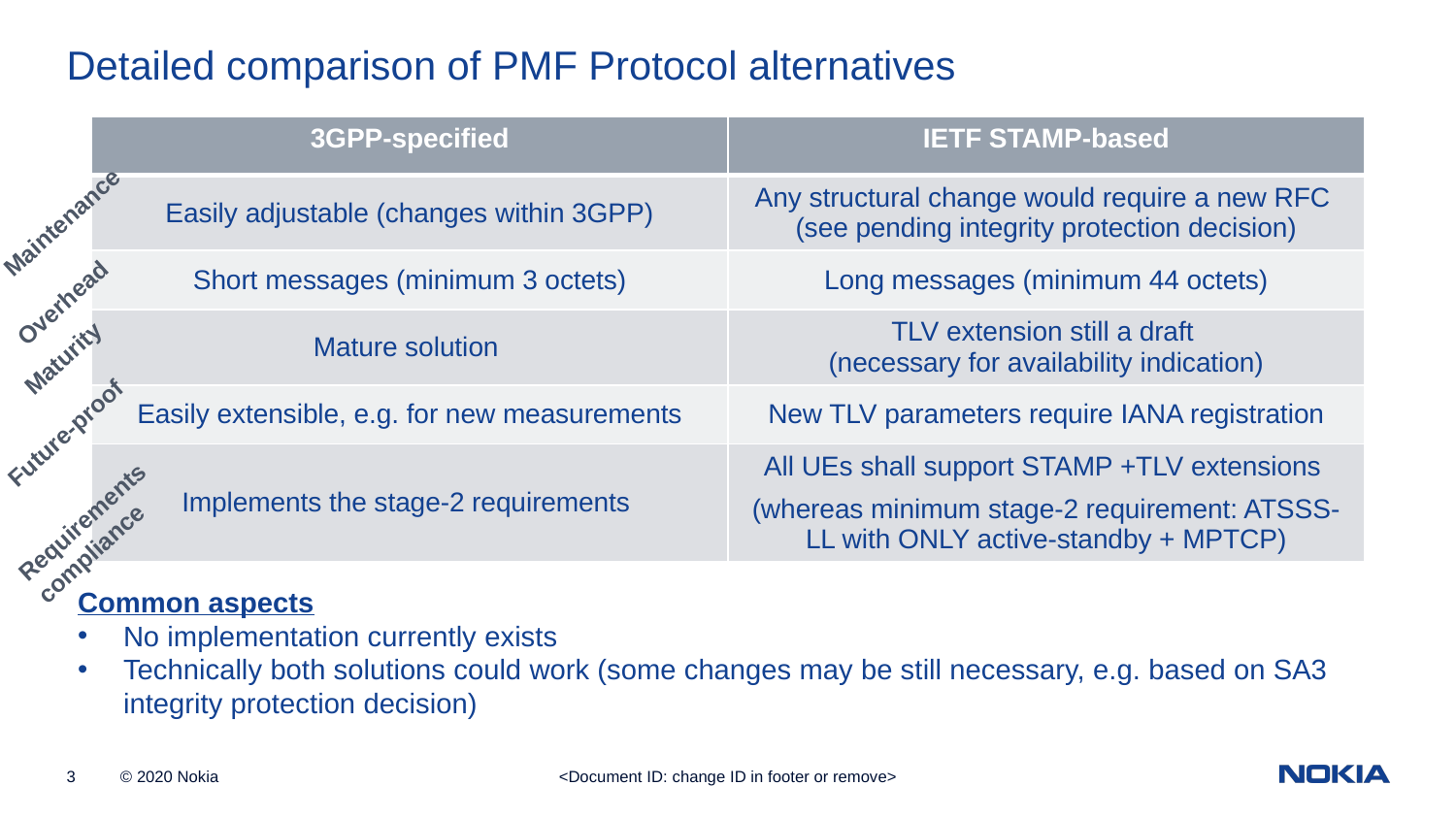

Detailed comparison of PMF Protocol alternatives

| 3GPP-specified | IETF STAMP-based |
| --- | --- |
| Easily adjustable (changes within 3GPP) | Any structural change would require a new RFC (see pending integrity protection decision) |
| Short messages (minimum 3 octets) | Long messages (minimum 44 octets) |
| Mature solution | TLV extension still a draft (necessary for availability indication) |
| Easily extensible, e.g. for new measurements | New TLV parameters require IANA registration |
| Implements the stage-2 requirements | All UEs shall support STAMP +TLV extensions (whereas minimum stage-2 requirement: ATSSS-LL with ONLY active-standby + MPTCP) |

Maintenance
Overhead
Maturity
Future-proof
Requirements compliance
Common aspects
No implementation currently exists
Technically both solutions could work (some changes may be still necessary, e.g. based on SA3 integrity protection decision)
<Document ID: change ID in footer or remove>